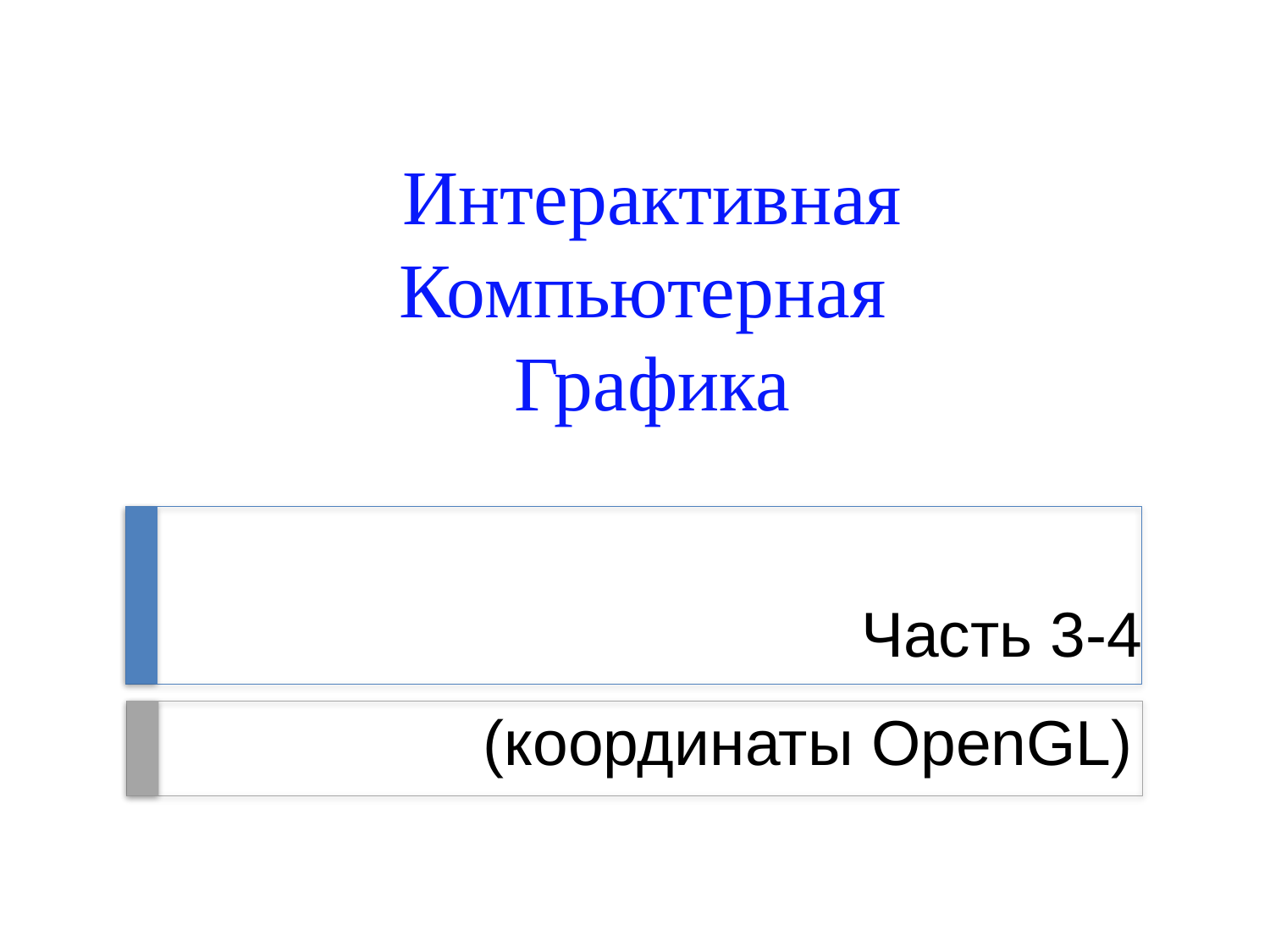

Интерактивная
Компьютерная
Графика
Часть 3-4
# (координаты OpenGL)